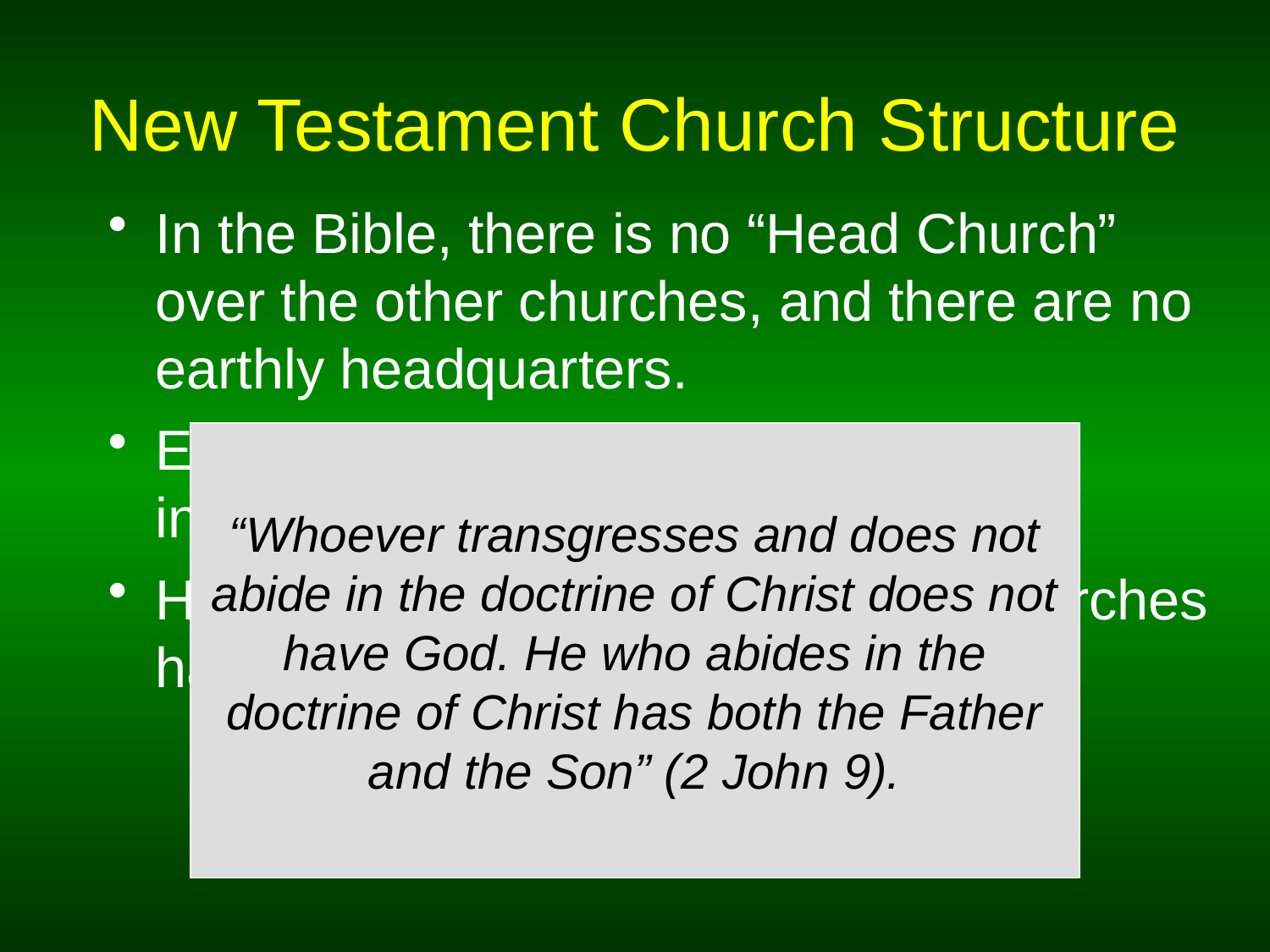

# New Testament Church Structure
In the Bible, there is no “Head Church” over the other churches, and there are no earthly headquarters.
Each local church is equal and independent.
How can equal and independent churches have unity?
“Whoever transgresses and does not abide in the doctrine of Christ does not have God. He who abides in the doctrine of Christ has both the Father and the Son” (2 John 9).